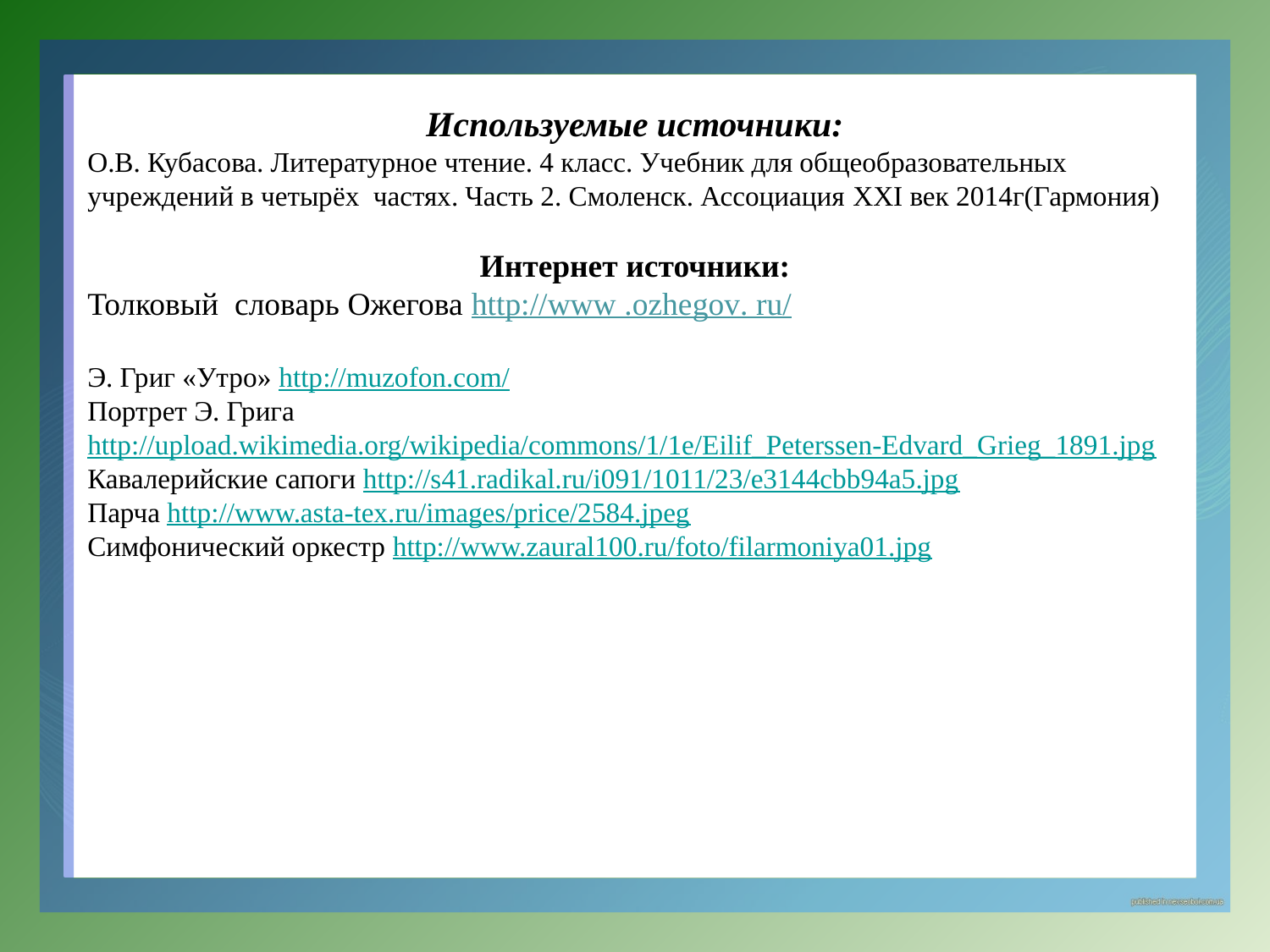

Используемые источники:
О.В. Кубасова. Литературное чтение. 4 класс. Учебник для общеобразовательных учреждений в четырёх  частях. Часть 2. Смоленск. Ассоциация XXI век 2014г(Гармония)

Интернет источники:
Толковый  словарь Ожегова http://www .ozhegov. ru/

Э. Григ «Утро» http://muzofon.com/
Портрет Э. Грига http://upload.wikimedia.org/wikipedia/commons/1/1e/Eilif_Peterssen-Edvard_Grieg_1891.jpg
Кавалерийские сапоги http://s41.radikal.ru/i091/1011/23/e3144cbb94a5.jpg
Парча http://www.asta-tex.ru/images/price/2584.jpeg
Симфонический оркестр http://www.zaural100.ru/foto/filarmoniya01.jpg